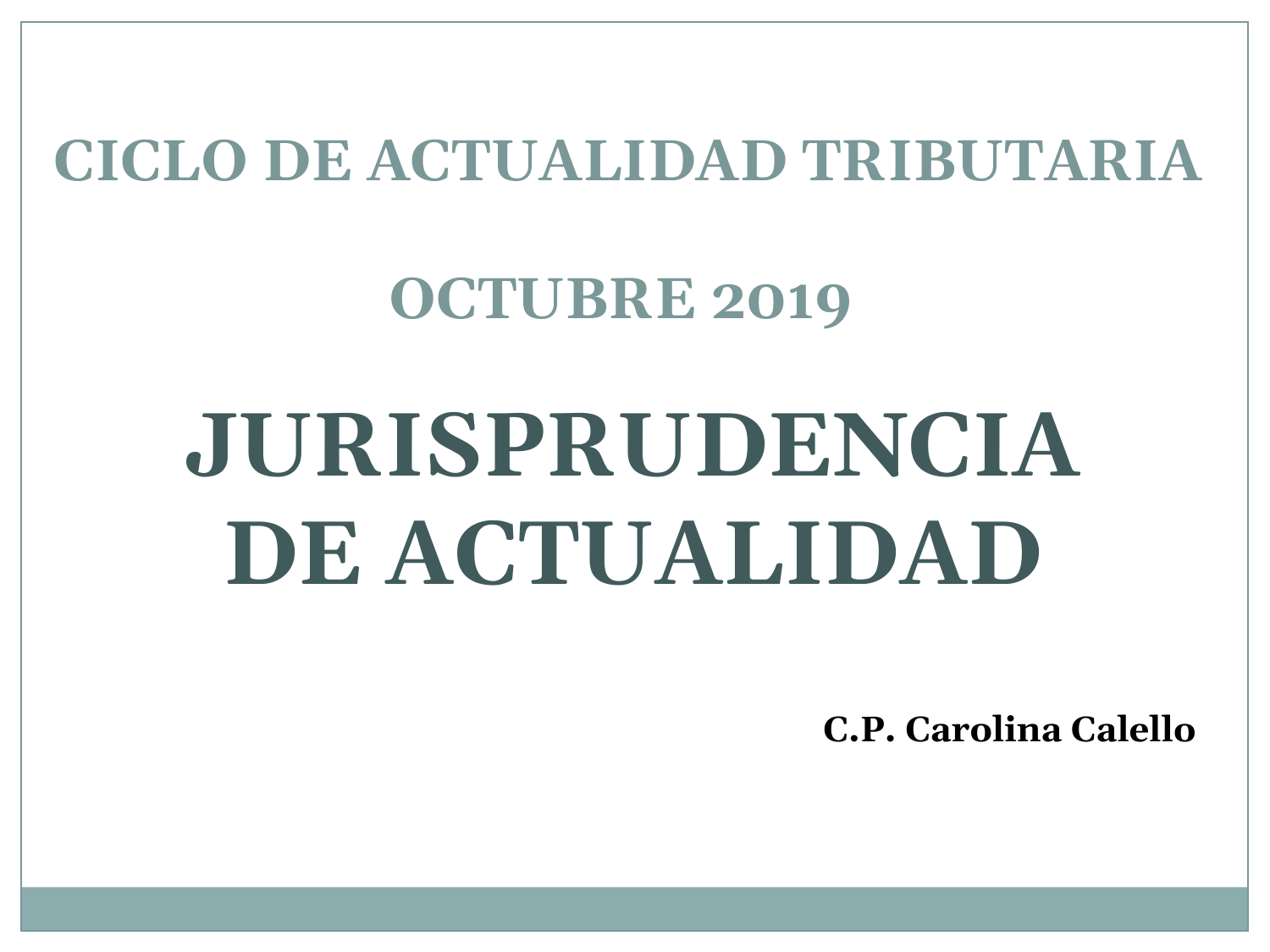

CICLO DE ACTUALIDAD TRIBUTARIA
OCTUBRE 2019
JURISPRUDENCIA DE ACTUALIDAD

C.P. Carolina Calello